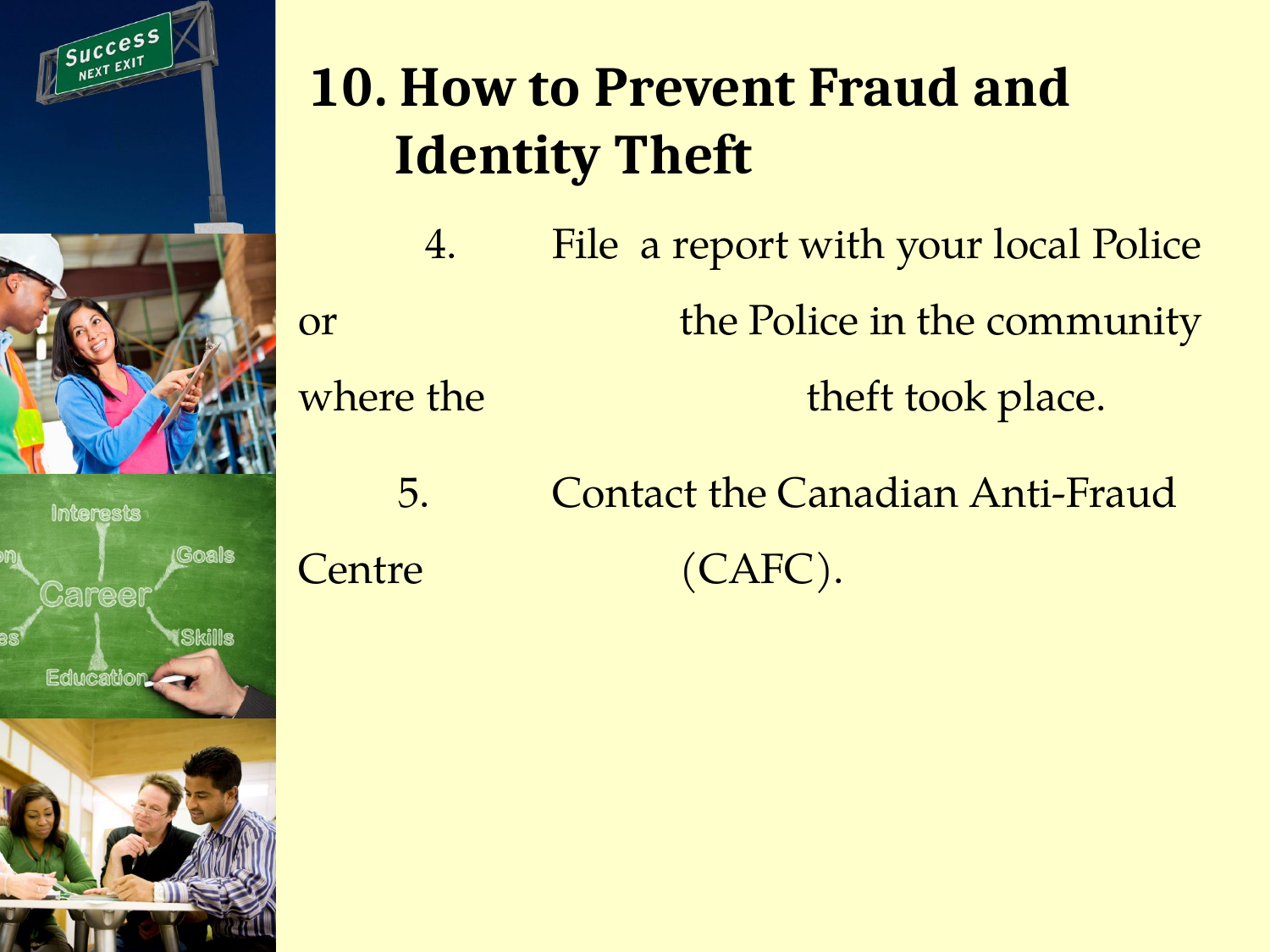

# 10. How to Prevent Fraud and Identity Theft
	4.	File  a report with your local Police or 			the Police in the community where the 			theft took place.
5.	Contact the Canadian Anti-Fraud Centre 		(CAFC).